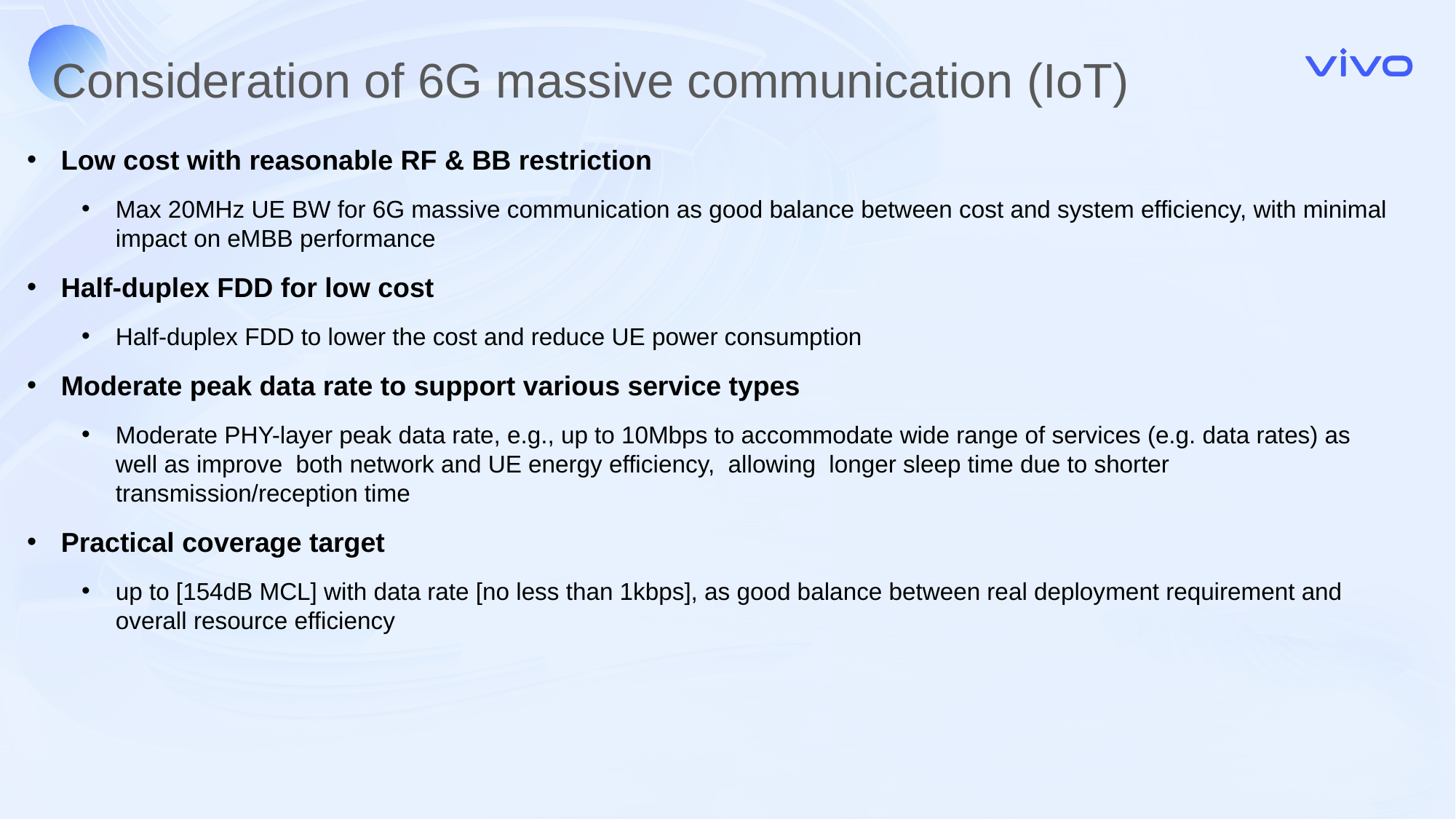

Consideration of 6G massive communication (IoT)
Low cost with reasonable RF & BB restriction
Max 20MHz UE BW for 6G massive communication as good balance between cost and system efficiency, with minimal impact on eMBB performance
Half-duplex FDD for low cost
Half-duplex FDD to lower the cost and reduce UE power consumption
Moderate peak data rate to support various service types
Moderate PHY-layer peak data rate, e.g., up to 10Mbps to accommodate wide range of services (e.g. data rates) as well as improve  both network and UE energy efficiency,  allowing  longer sleep time due to shorter transmission/reception time
Practical coverage target
up to [154dB MCL] with data rate [no less than 1kbps], as good balance between real deployment requirement and overall resource efficiency